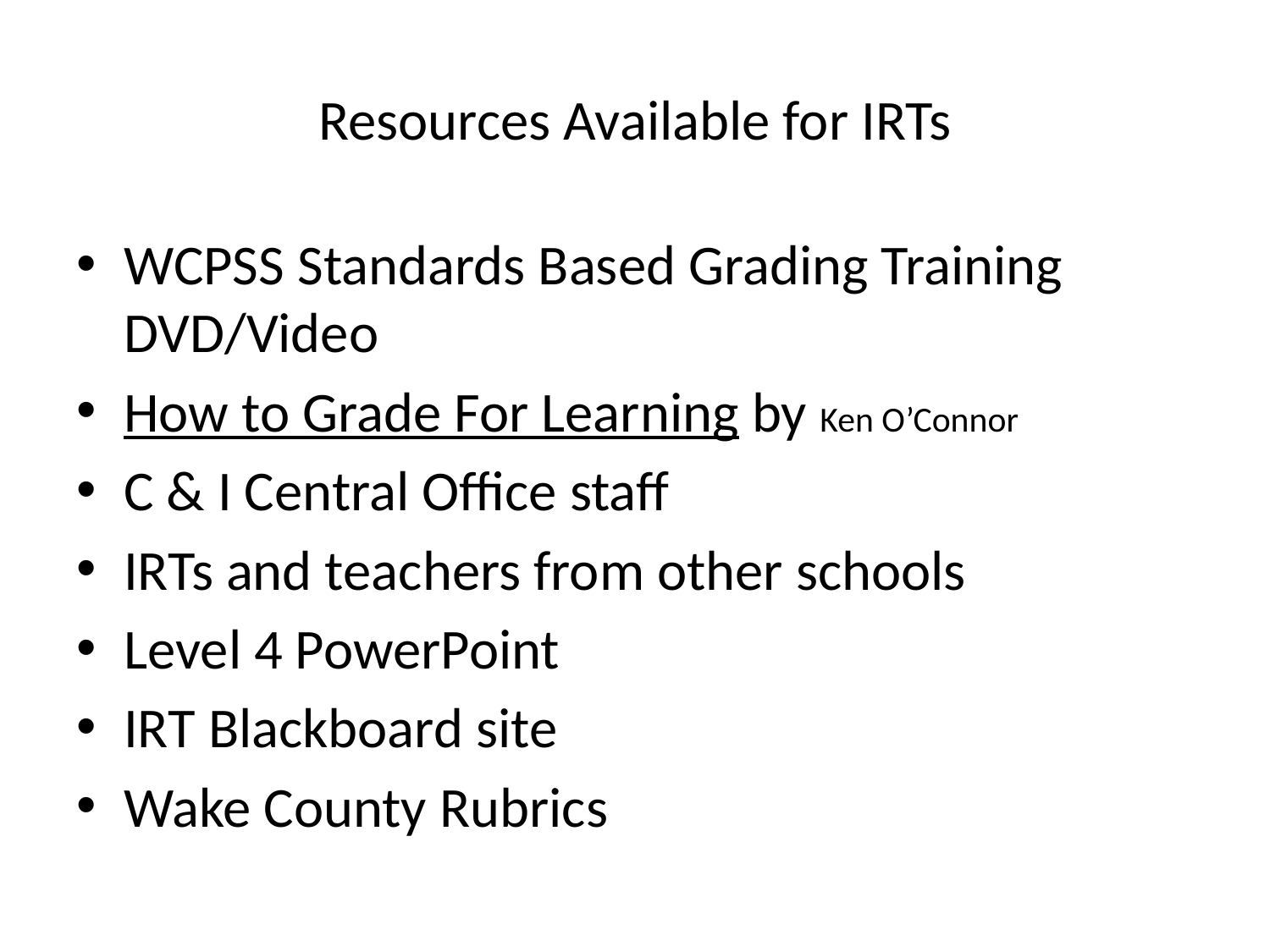

# Resources Available for IRTs
WCPSS Standards Based Grading Training DVD/Video
How to Grade For Learning by Ken O’Connor
C & I Central Office staff
IRTs and teachers from other schools
Level 4 PowerPoint
IRT Blackboard site
Wake County Rubrics